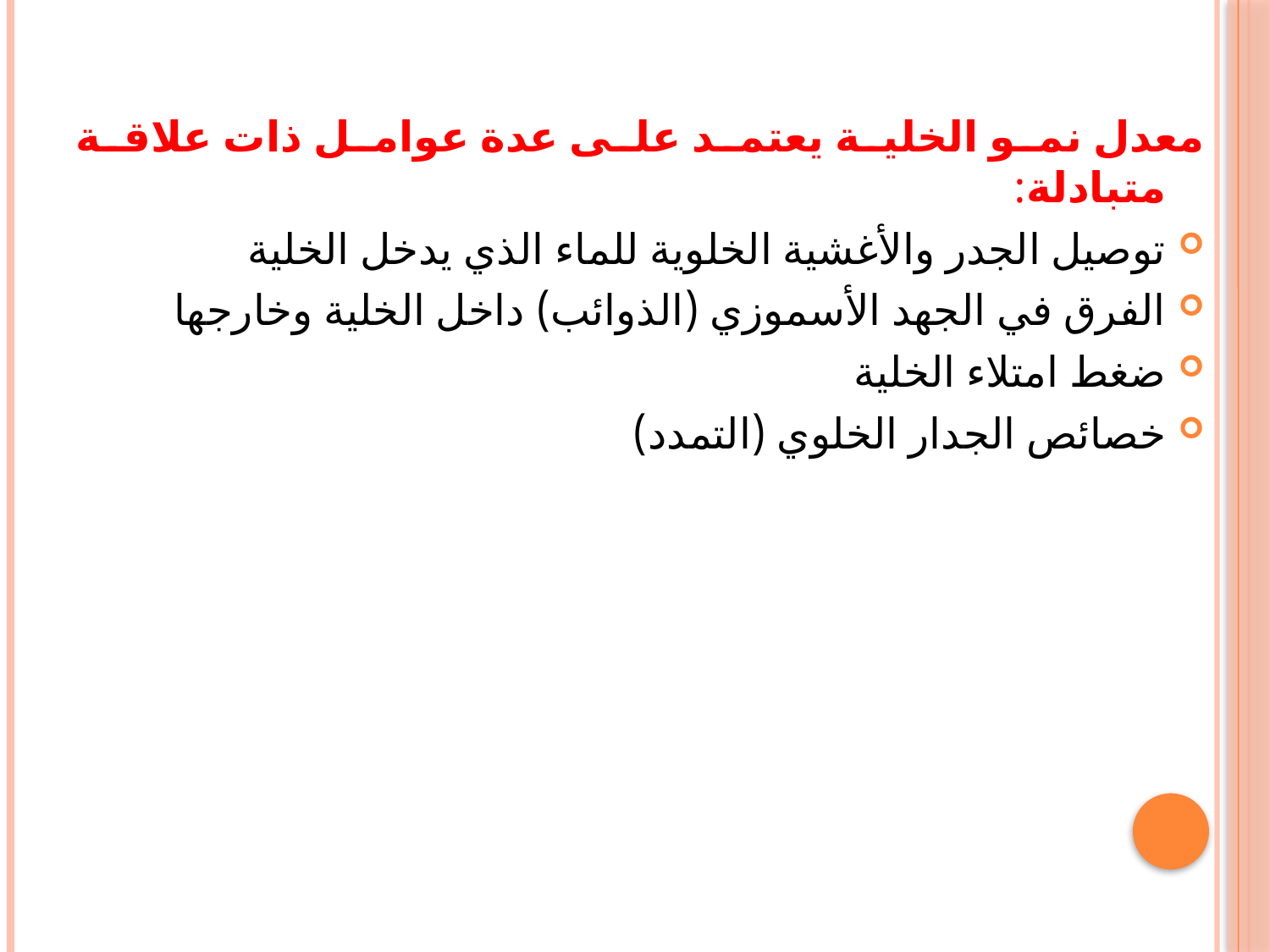

معدل نمو الخلية يعتمد على عدة عوامل ذات علاقة متبادلة:
توصيل الجدر والأغشية الخلوية للماء الذي يدخل الخلية
الفرق في الجهد الأسموزي (الذوائب) داخل الخلية وخارجها
ضغط امتلاء الخلية
خصائص الجدار الخلوي (التمدد)